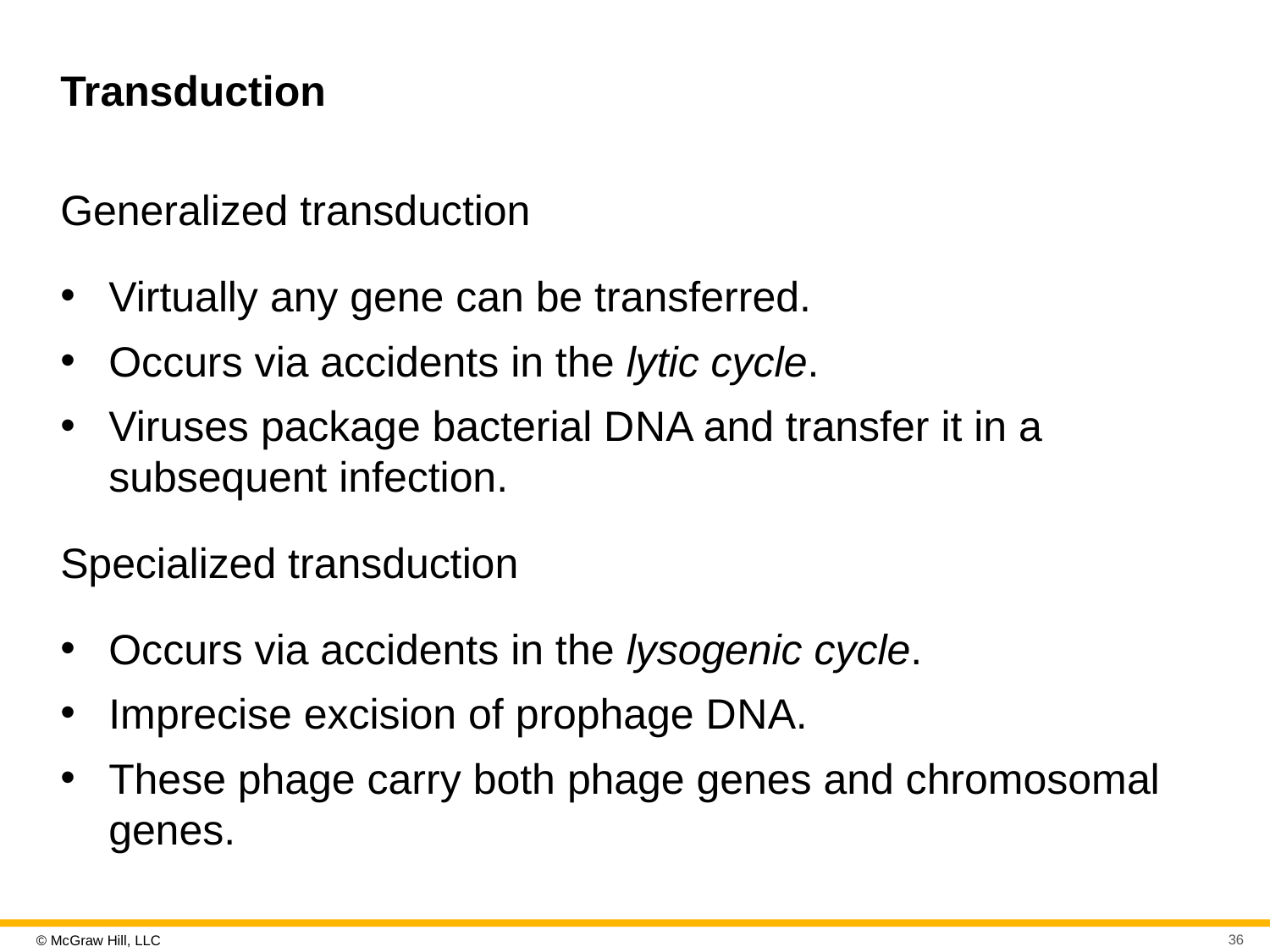

# Transduction
Generalized transduction
Virtually any gene can be transferred.
Occurs via accidents in the lytic cycle.
Viruses package bacterial D N A and transfer it in a subsequent infection.
Specialized transduction
Occurs via accidents in the lysogenic cycle.
Imprecise excision of prophage D N A.
These phage carry both phage genes and chromosomal genes.
36